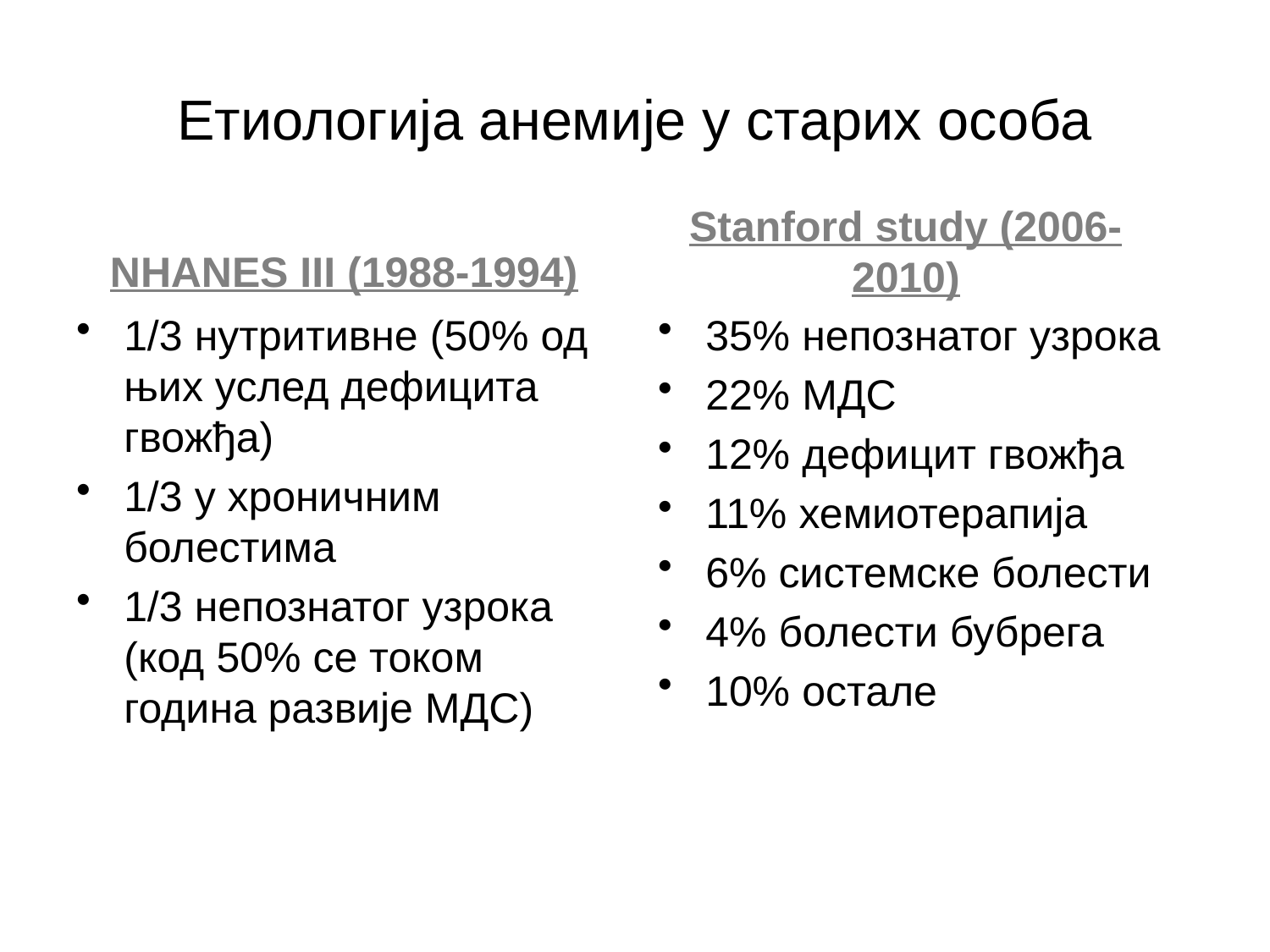

# Етиологија анемије у старих особа
NHANES III (1988-1994)
Stanford study (2006-2010)
1/3 нутритивне (50% од њих услед дефицита гвожђа)
1/3 у хроничним болестима
1/3 непознатог узрока (код 50% се током година развије МДС)
35% непознатог узрока
22% МДС
12% дефицит гвожђа
11% хемиотерапија
6% системске болести
4% болести бубрега
10% остале